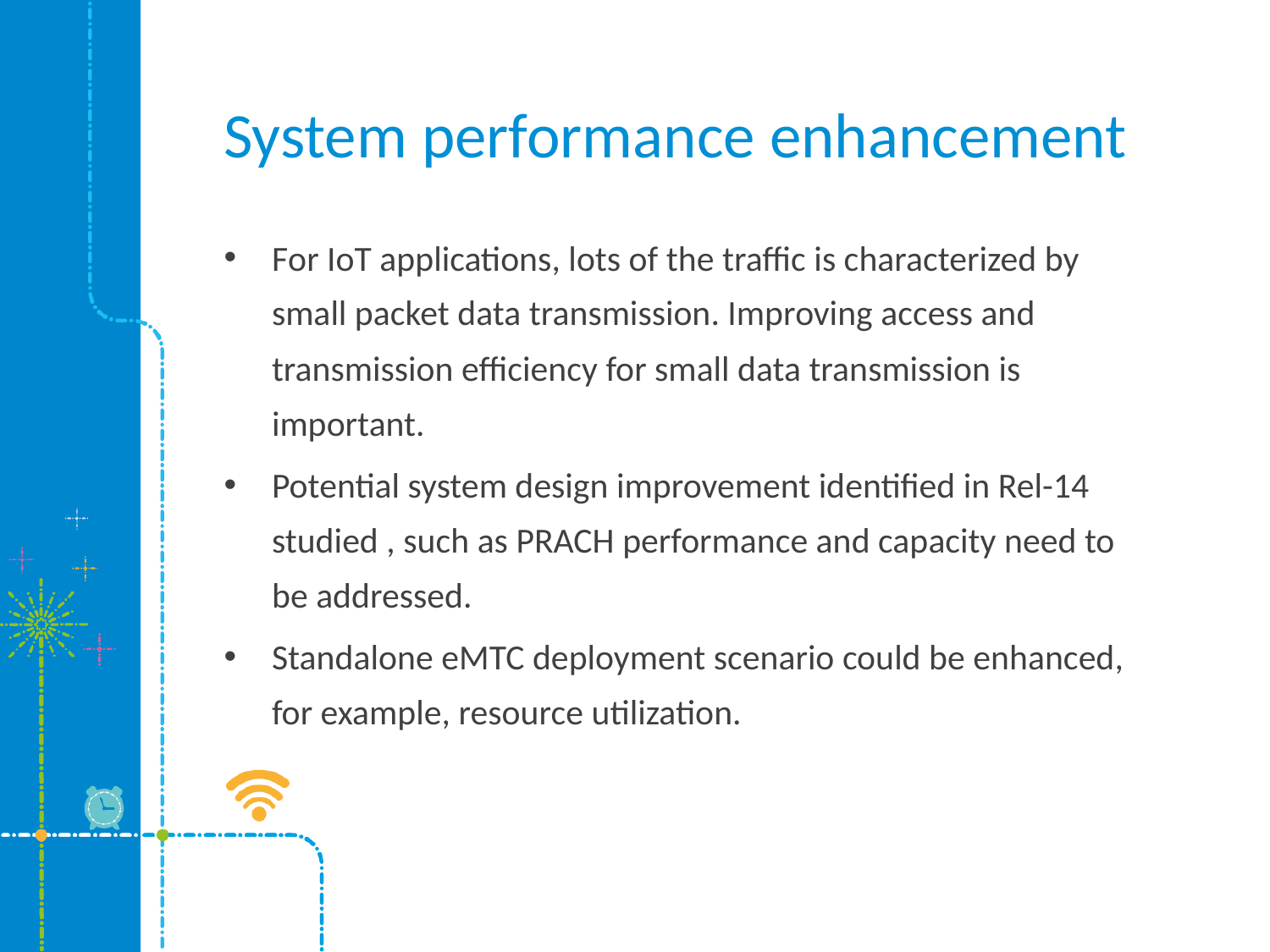

# System performance enhancement
For IoT applications, lots of the traffic is characterized by small packet data transmission. Improving access and transmission efficiency for small data transmission is important.
Potential system design improvement identified in Rel-14 studied , such as PRACH performance and capacity need to be addressed.
Standalone eMTC deployment scenario could be enhanced, for example, resource utilization.